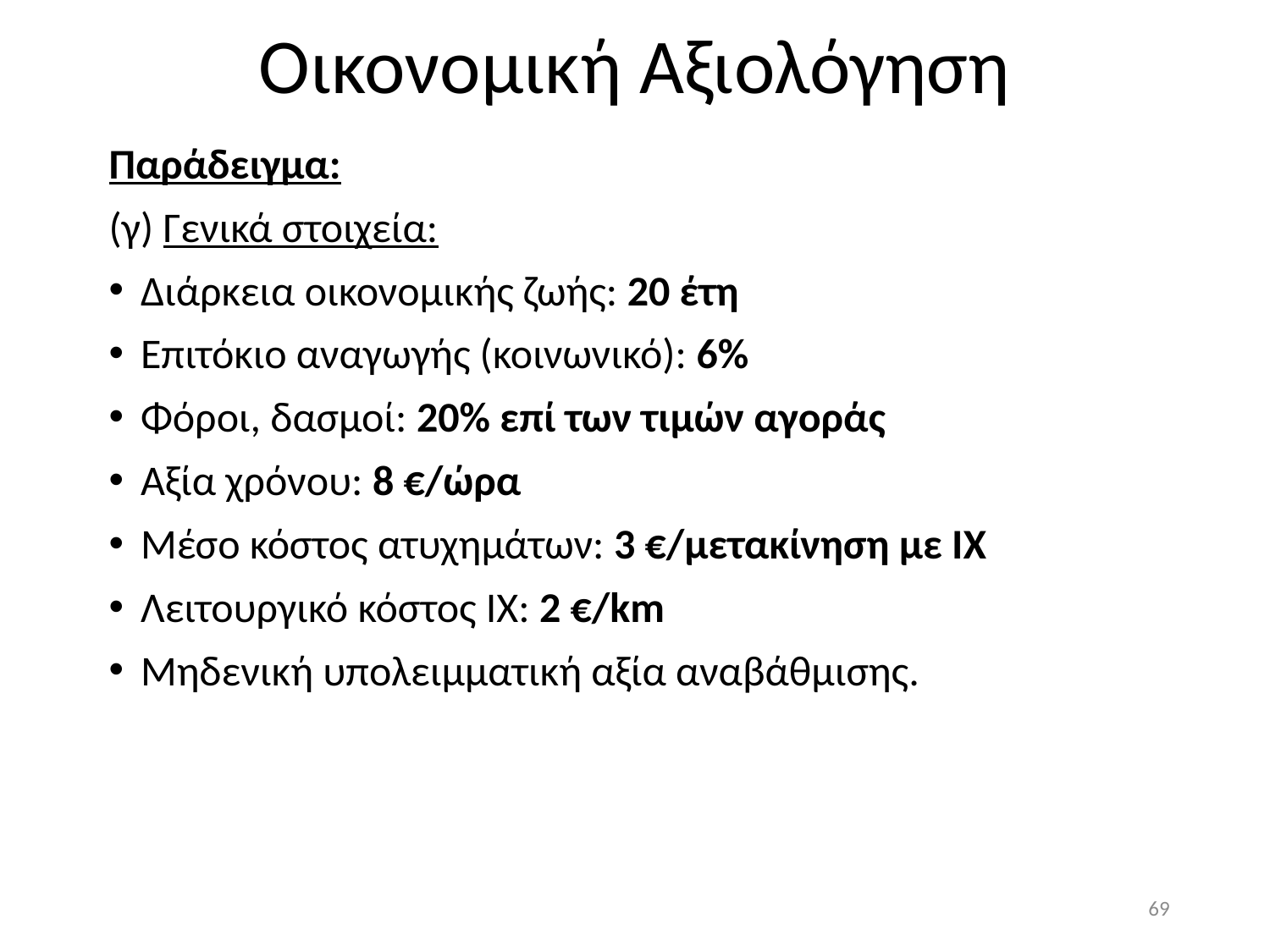

# Οικονομική Αξιολόγηση
Παράδειγμα:
(γ) Γενικά στοιχεία:
Διάρκεια οικονομικής ζωής: 20 έτη
Επιτόκιο αναγωγής (κοινωνικό): 6%
Φόροι, δασμοί: 20% επί των τιμών αγοράς
Αξία χρόνου: 8 €/ώρα
Μέσο κόστος ατυχημάτων: 3 €/μετακίνηση με ΙΧ
Λειτουργικό κόστος ΙΧ: 2 €/km
Μηδενική υπολειμματική αξία αναβάθμισης.

69